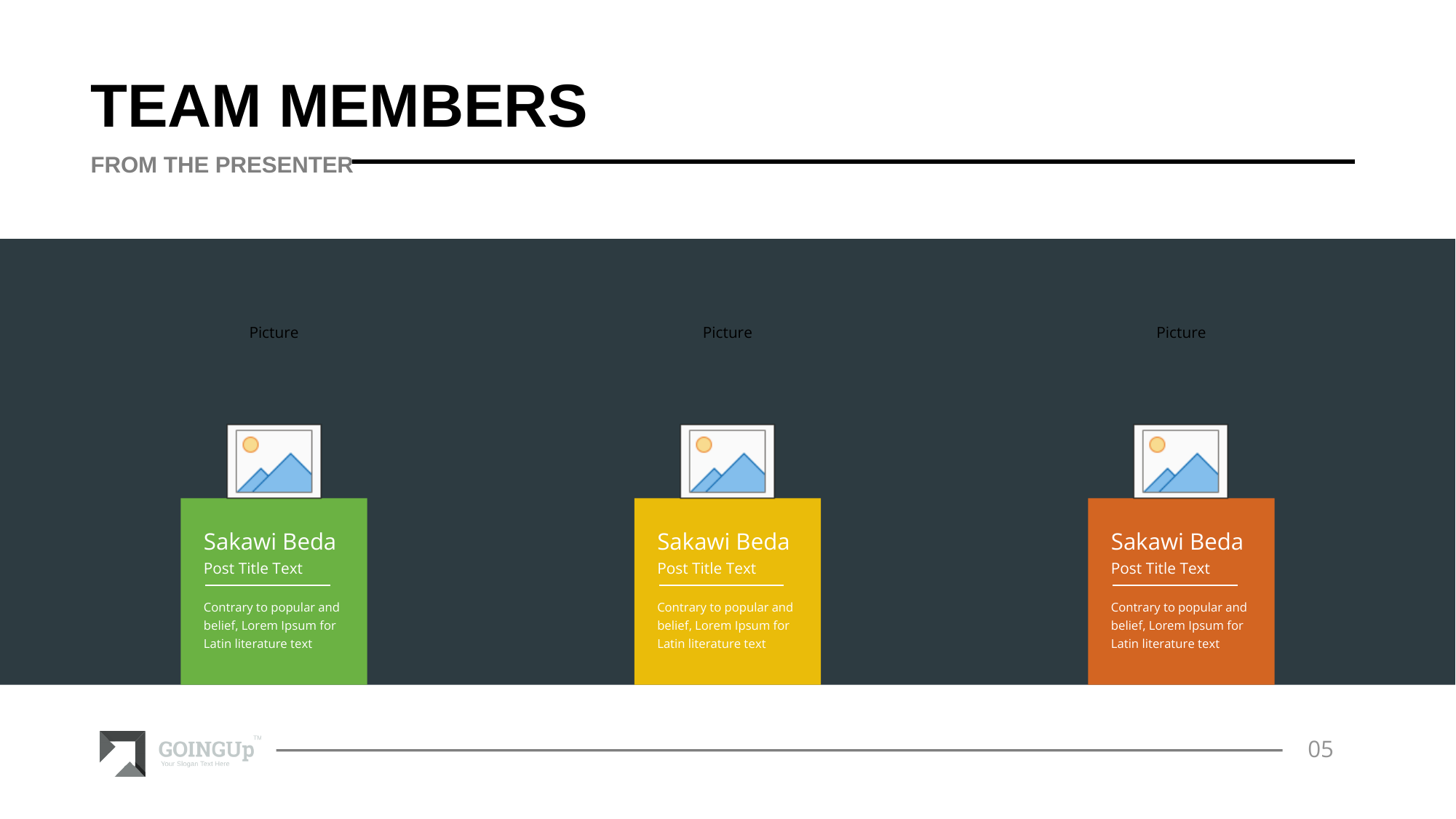

TEAM MEMBERS
FROM THE PRESENTER

Sakawi Beda
Post Title Text
Contrary to popular and belief, Lorem Ipsum for
Latin literature text
Sakawi Beda
Post Title Text
Contrary to popular and belief, Lorem Ipsum for
Latin literature text
Sakawi Beda
Post Title Text
Contrary to popular and belief, Lorem Ipsum for
Latin literature text
05